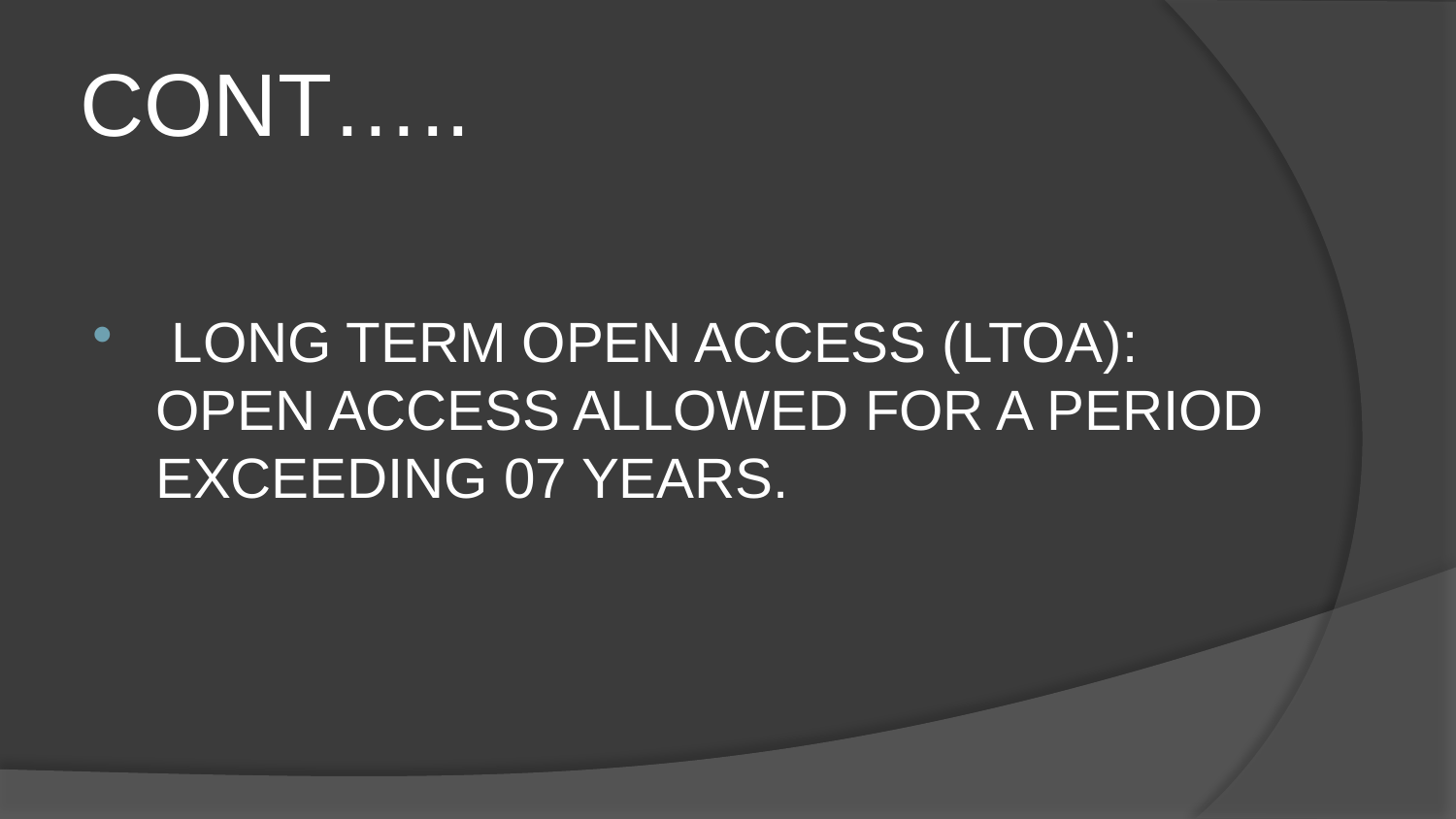

# CONT…..

 LONG TERM OPEN ACCESS (LTOA): OPEN ACCESS ALLOWED FOR A PERIOD EXCEEDING 07 YEARS.